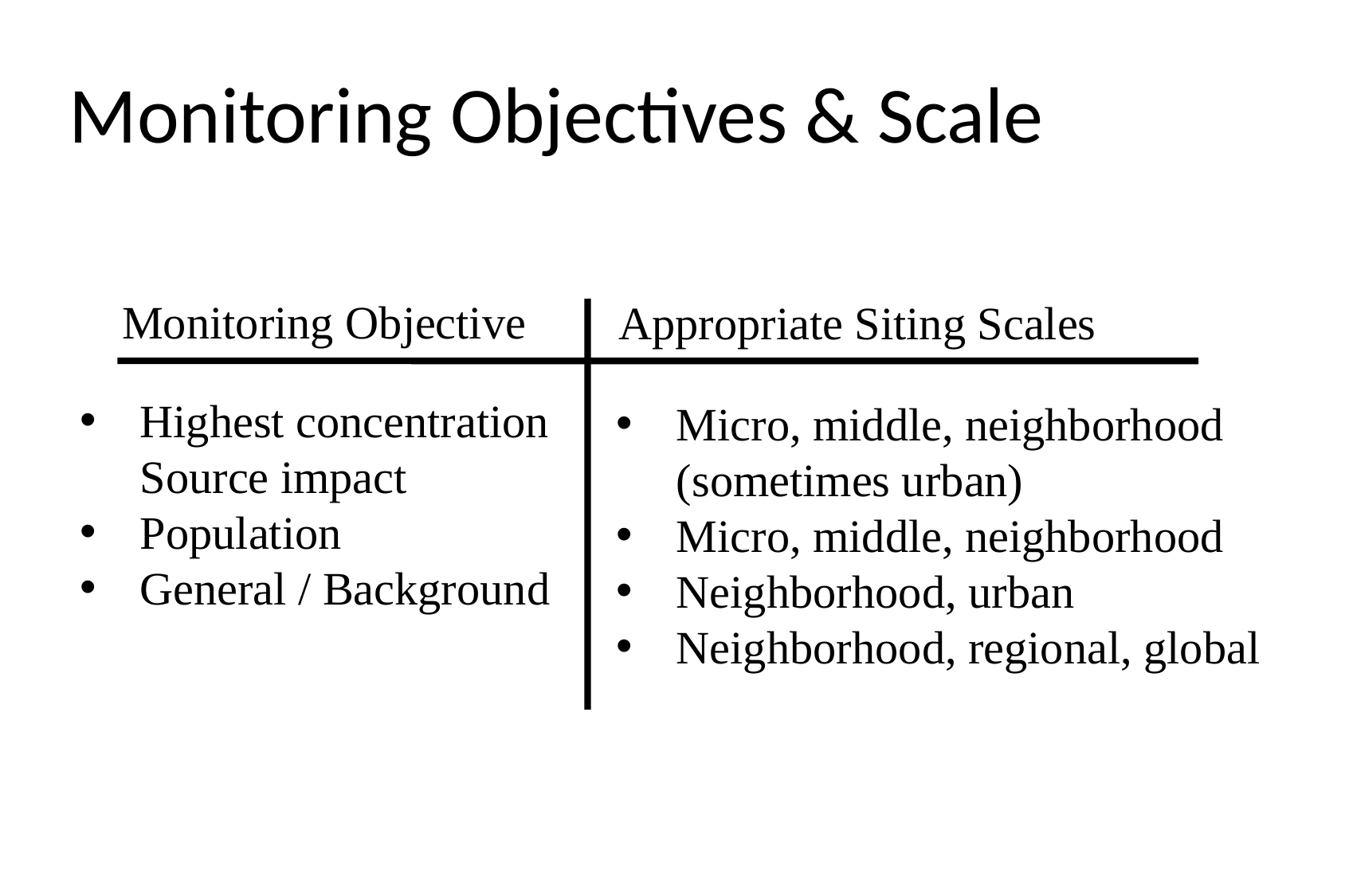

# Monitoring Objectives & Scale
Monitoring Objective
Appropriate Siting Scales

Highest concentration
Source impact
Population
General / Background
Micro, middle, neighborhood (sometimes urban)
Micro, middle, neighborhood
Neighborhood, urban
Neighborhood, regional, global